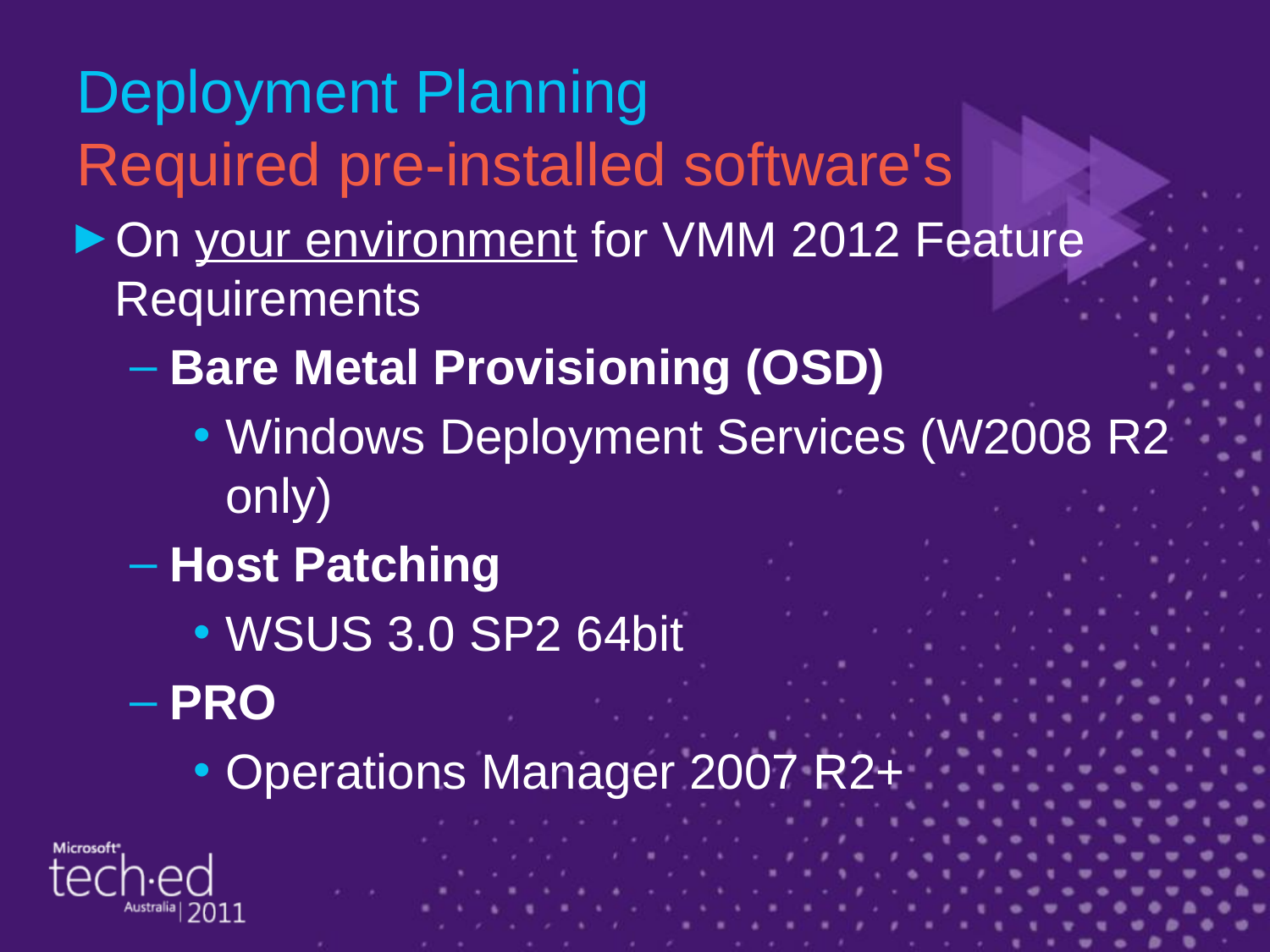

# Deployment Planning Required pre-installed software's
On your environment for VMM 2012 Feature Requirements
Bare Metal Provisioning (OSD)
Windows Deployment Services (W2008 R2 only)
Host Patching
WSUS 3.0 SP2 64bit
PRO
Operations Manager 2007 R2+